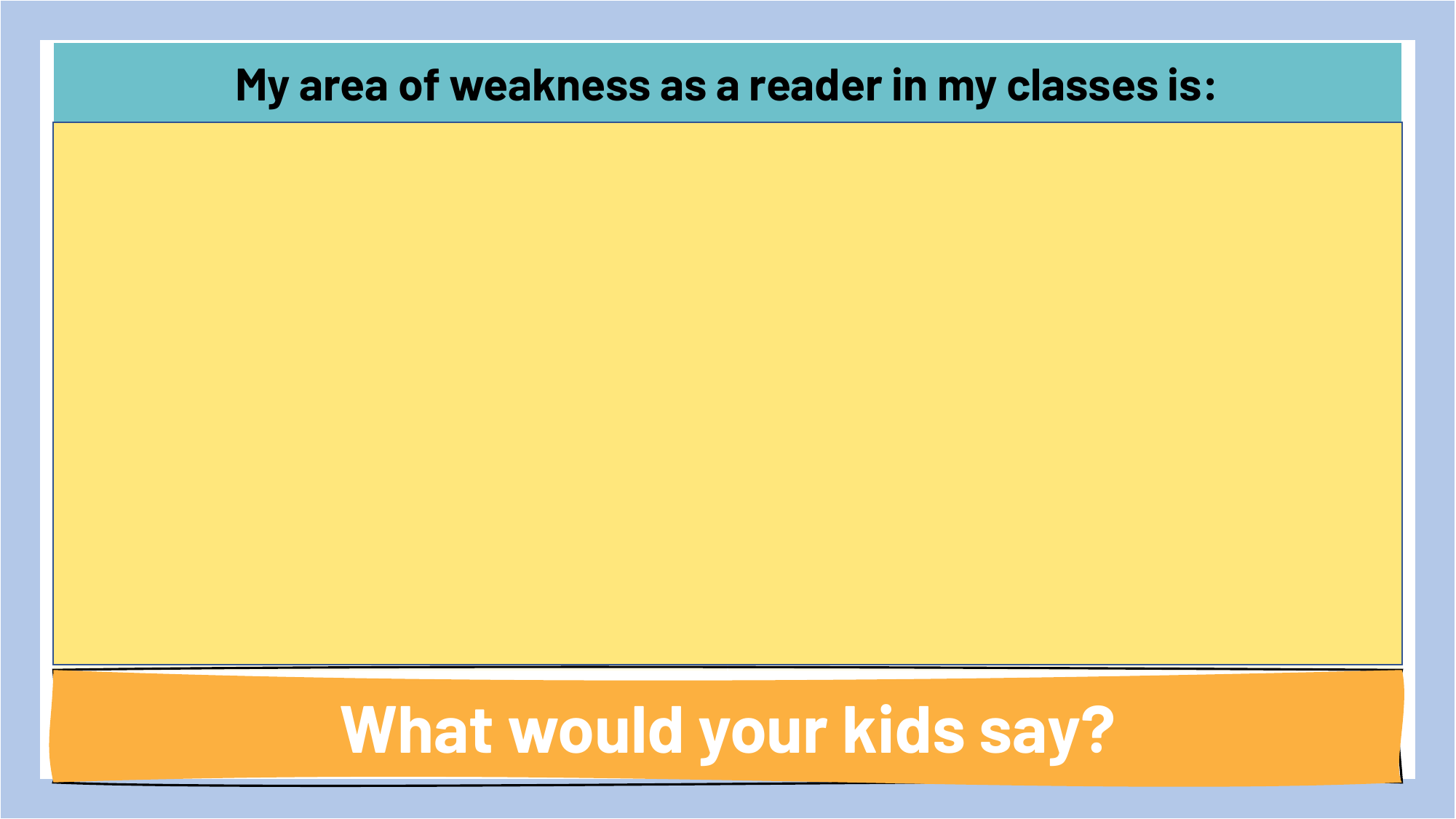

| My area of weakness as a reader in my classes is: |  |
| --- | --- |
| Everything | Comprehension skills |
| Reading i be stuttering when i read i be nervous | My weakness in English is reading |
| Don’t finish reading on time | Reading comprehension and writing |
| I struggle to understand things and I struggle with pronouncing words and spelling | This is my worse subject. Im not good in this class I get anxiety when I have to read out loud |
| Remembering what I read right after I read it or when im reading im not actually reading something is going thru my head | Reading aloud Reading out loud/spelling |

Preston, 2023
What would your kids say?